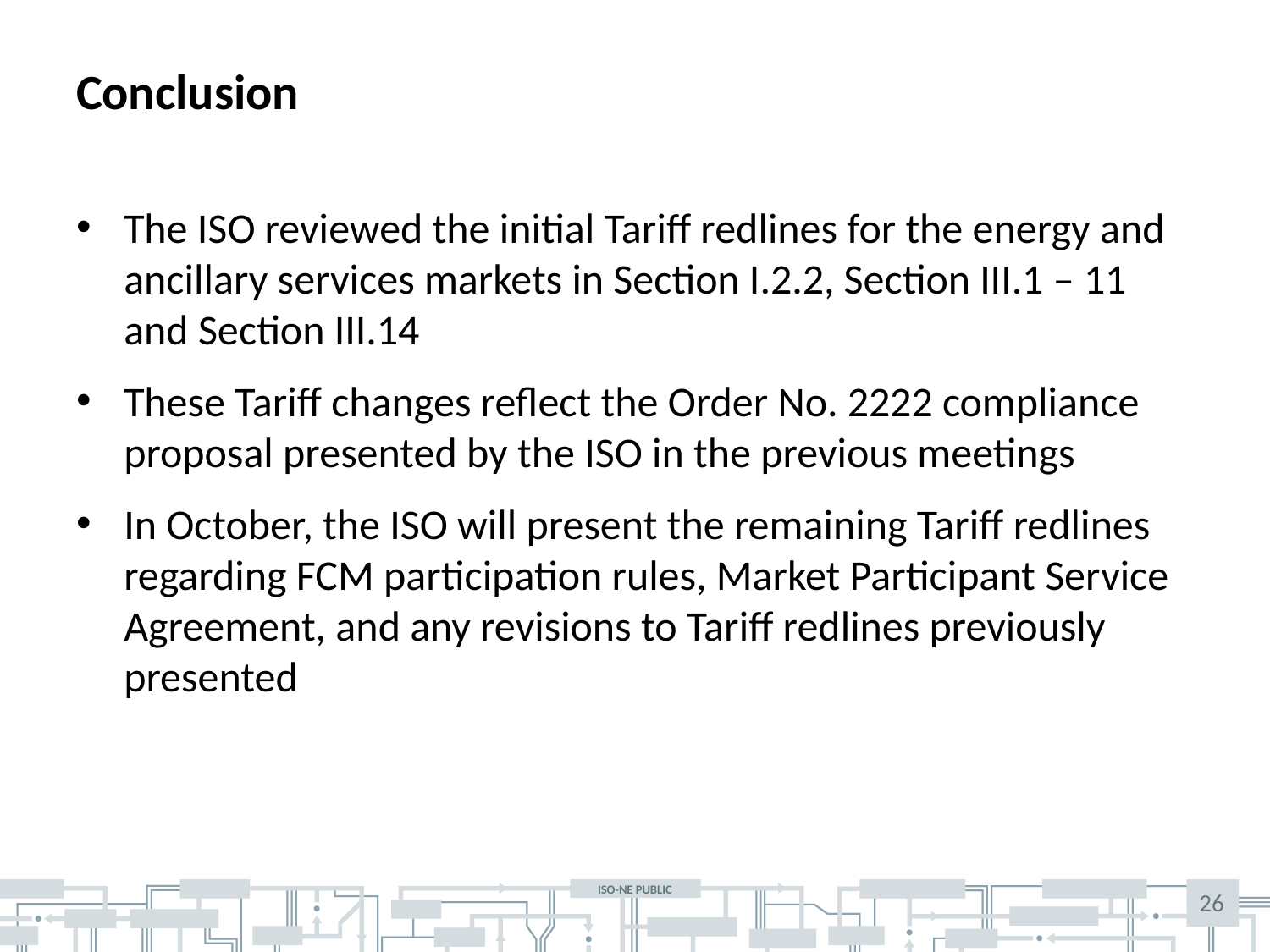

# Conclusion
The ISO reviewed the initial Tariff redlines for the energy and ancillary services markets in Section I.2.2, Section III.1 – 11 and Section III.14
These Tariff changes reflect the Order No. 2222 compliance proposal presented by the ISO in the previous meetings
In October, the ISO will present the remaining Tariff redlines regarding FCM participation rules, Market Participant Service Agreement, and any revisions to Tariff redlines previously presented
26